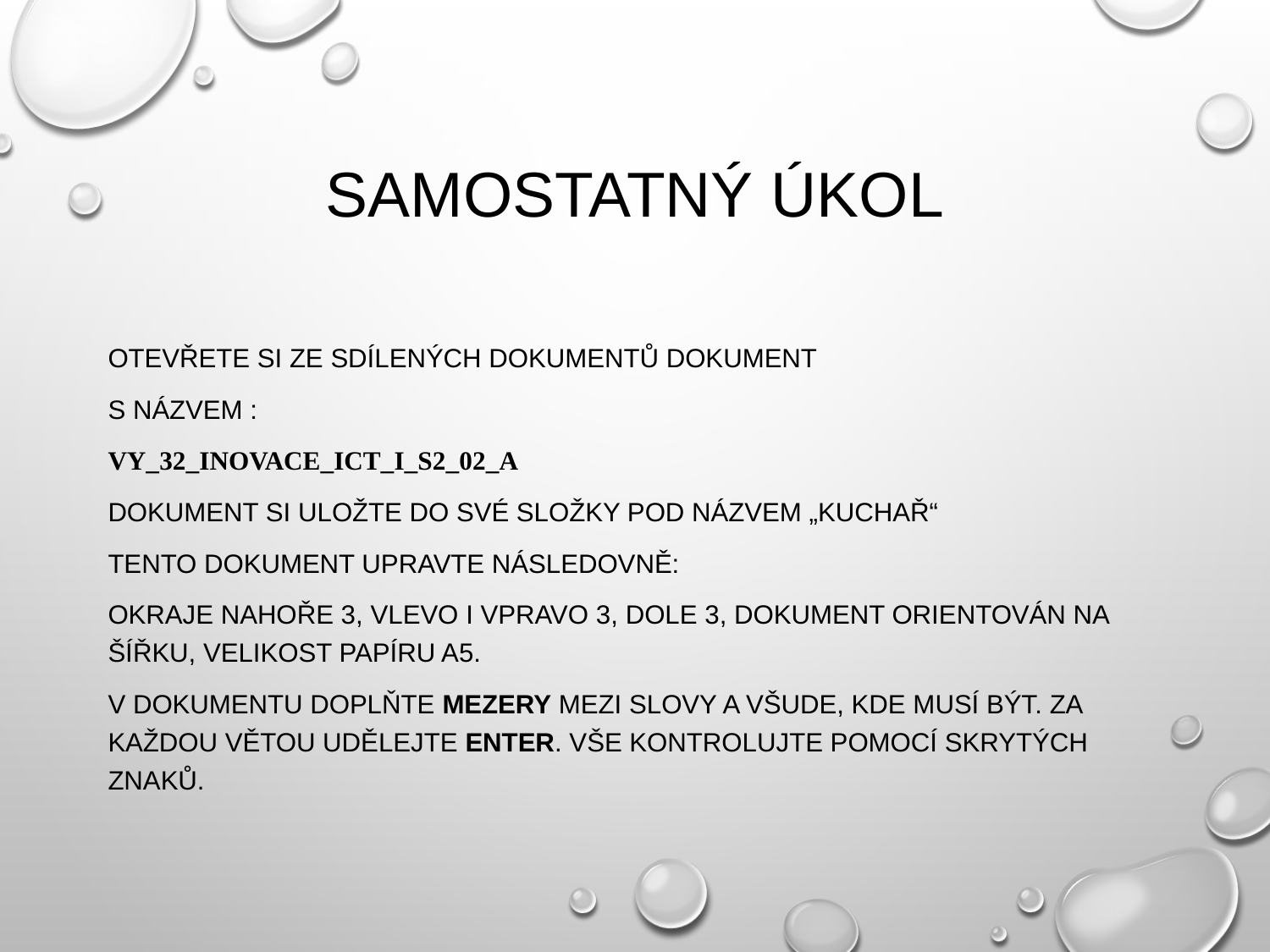

# Samostatný úkol
Otevřete si ze sdílených dokumentů dokument
s názvem :
VY_32_INOVACE_ICT_I_S2_02_a
Dokument si uložte do své složky pod názvem „Kuchař“
Tento dokument upravte následovně:
Okraje nahoře 3, vlevo i vpravo 3, dole 3, dokument orientován na šířku, velikost papíru A5.
V dokumentu doplňte mezery mezi slovy a všude, kde musí být. Za každou větou udělejte enter. Vše kontrolujte pomocí skrytých znaků.